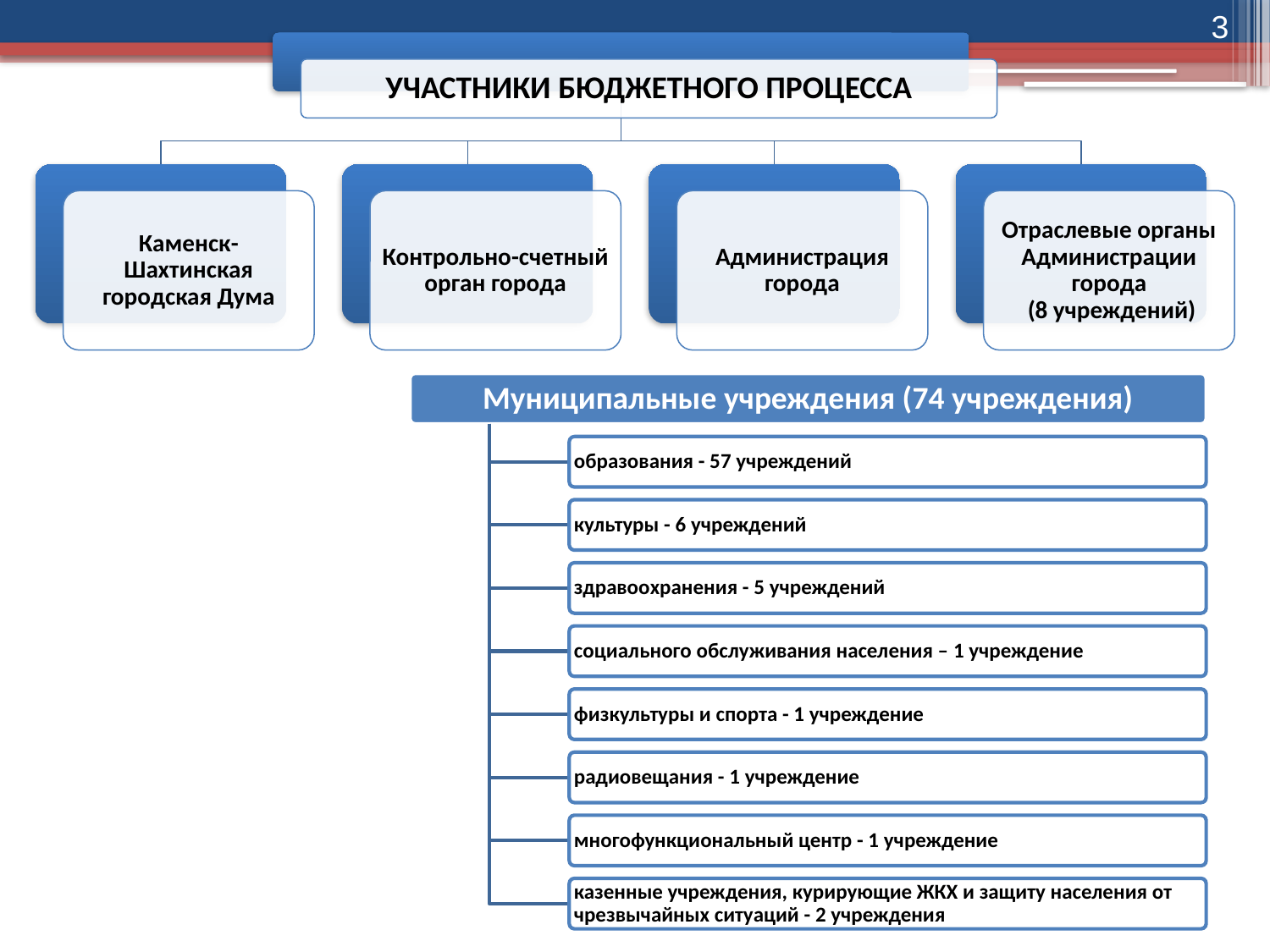

3
УЧАСТНИКИ БЮДЖЕТНОГО ПРОЦЕССА
Каменск-Шахтинская городская Дума
Контрольно-счетный орган города
Администрация города
Отраслевые органы Администрации города
 (8 учреждений)
Муниципальные учреждения (74 учреждения)
образования - 57 учреждений
культуры - 6 учреждений
здравоохранения - 5 учреждений
социального обслуживания населения – 1 учреждение
физкультуры и спорта - 1 учреждение
радиовещания - 1 учреждение
многофункциональный центр - 1 учреждение
казенные учреждения, курирующие ЖКХ и защиту населения от чрезвычайных ситуаций - 2 учреждения